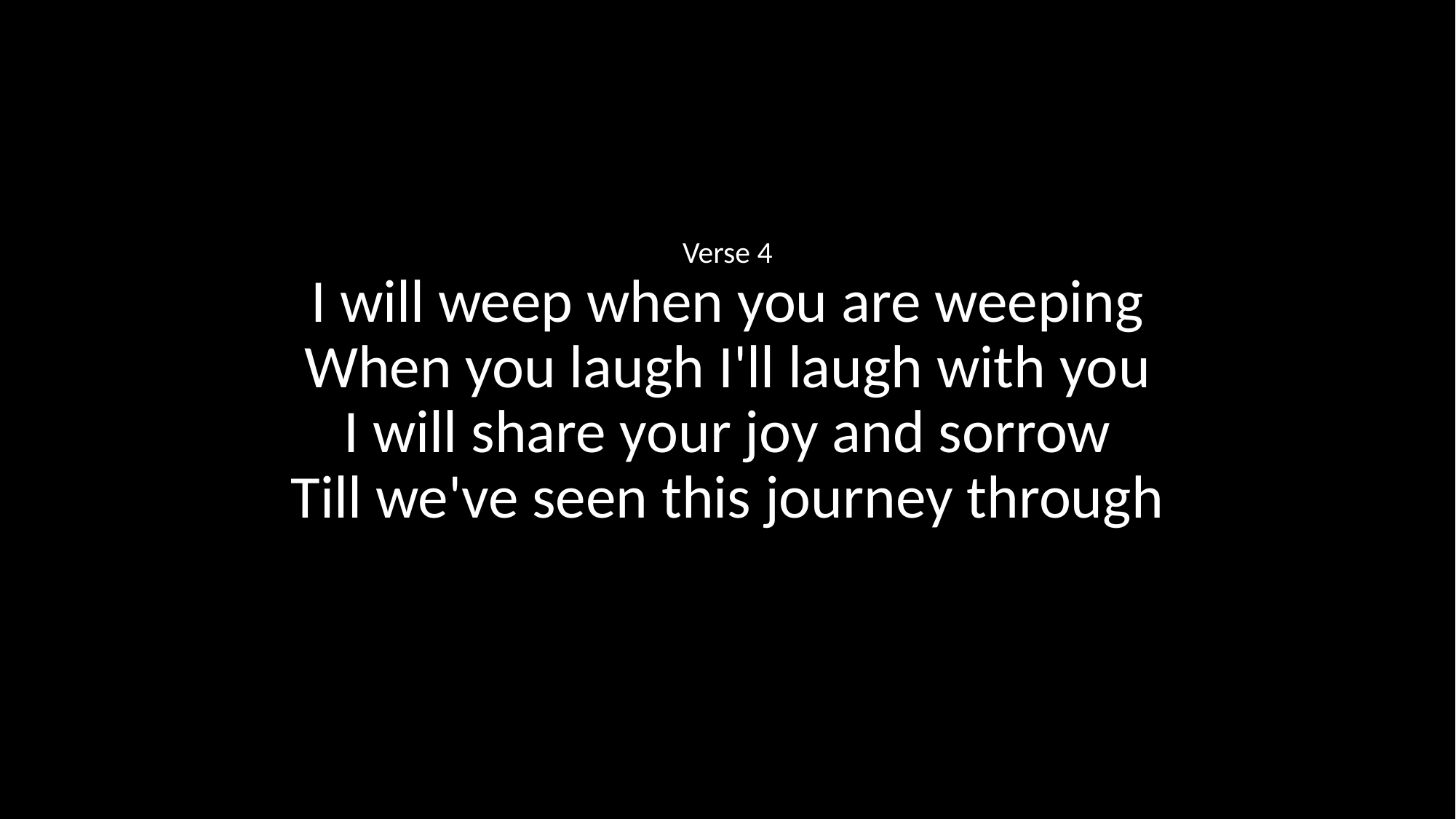

Verse 4
I will weep when you are weeping
When you laugh I'll laugh with you
I will share your joy and sorrow
Till we've seen this journey through